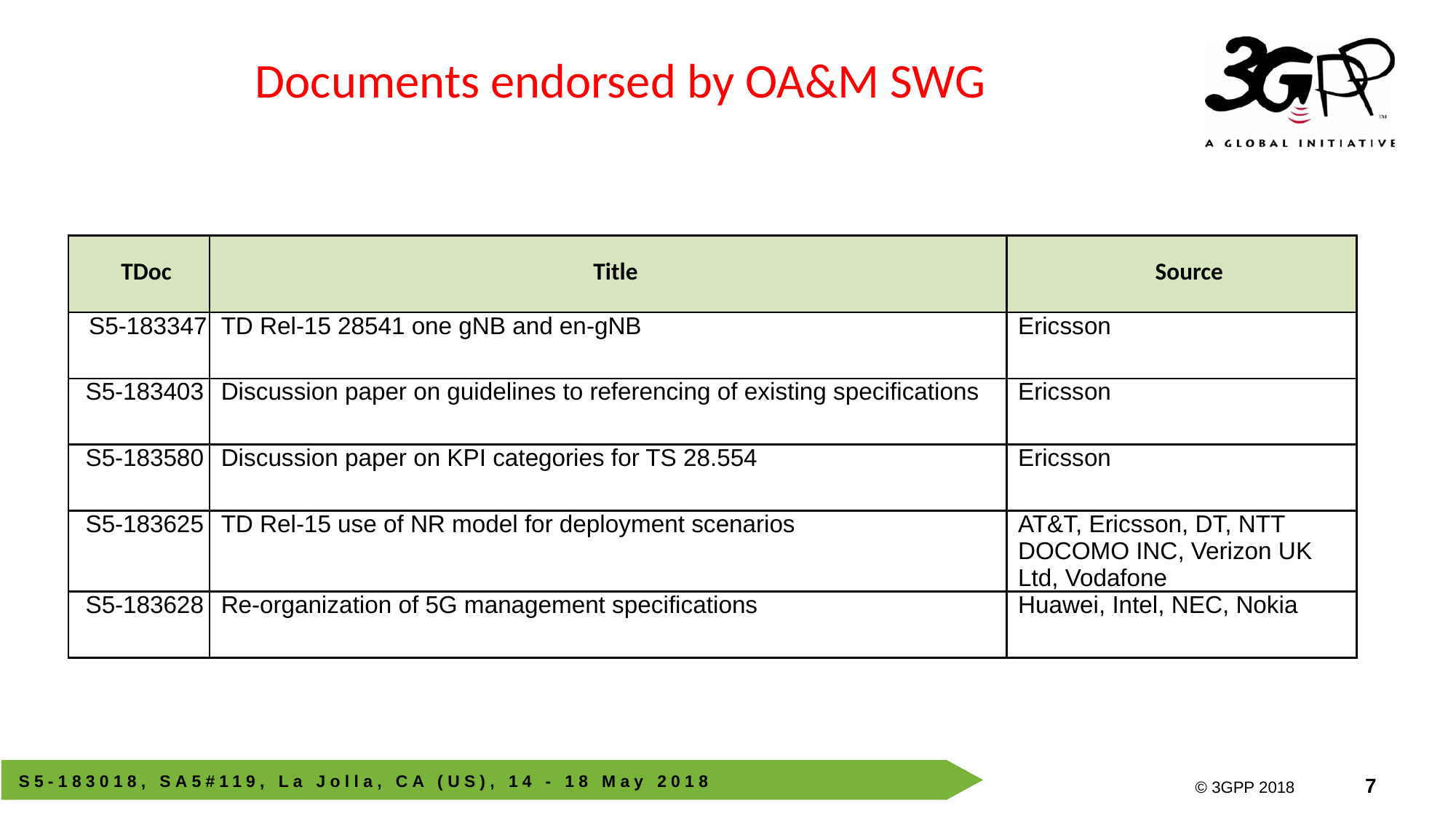

Documents endorsed by OA&M SWG
| TDoc | Title | Source |
| --- | --- | --- |
| S5‑183347 | TD Rel-15 28541 one gNB and en-gNB | Ericsson |
| S5‑183403 | Discussion paper on guidelines to referencing of existing specifications | Ericsson |
| S5‑183580 | Discussion paper on KPI categories for TS 28.554 | Ericsson |
| S5-183625 | TD Rel-15 use of NR model for deployment scenarios | AT&T, Ericsson, DT, NTT DOCOMO INC, Verizon UK Ltd, Vodafone |
| S5-183628 | Re-organization of 5G management specifications | Huawei, Intel, NEC, Nokia |